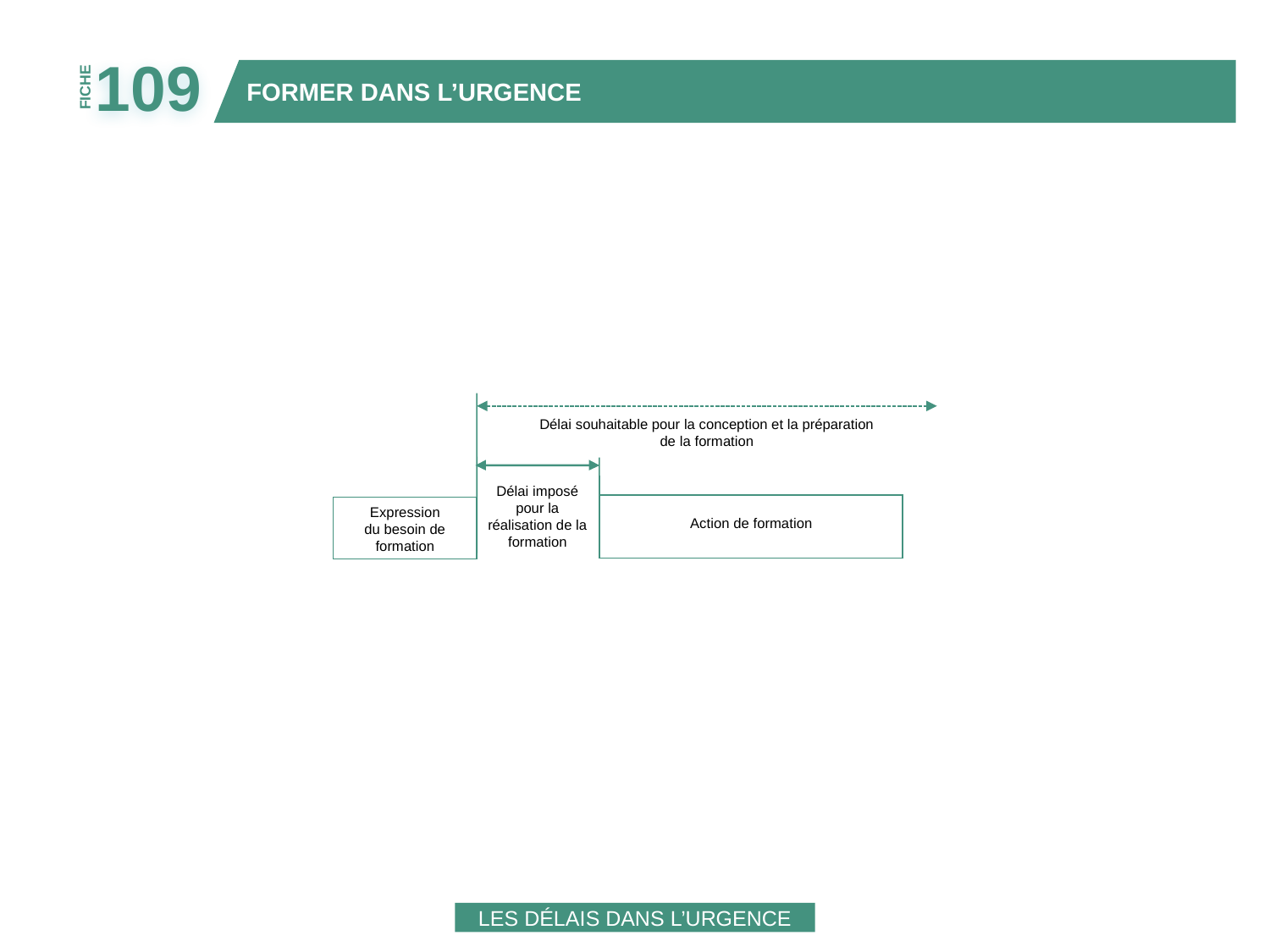

109

FORMER DANS L’URGENCE
FICHE

Délai souhaitable pour la conception et la préparation
de la formation

Délai imposé
pour la
réalisation de la
formation

Expression
du besoin de
formation
Action de formation
LES DÉLAIS DANS L’URGENCE